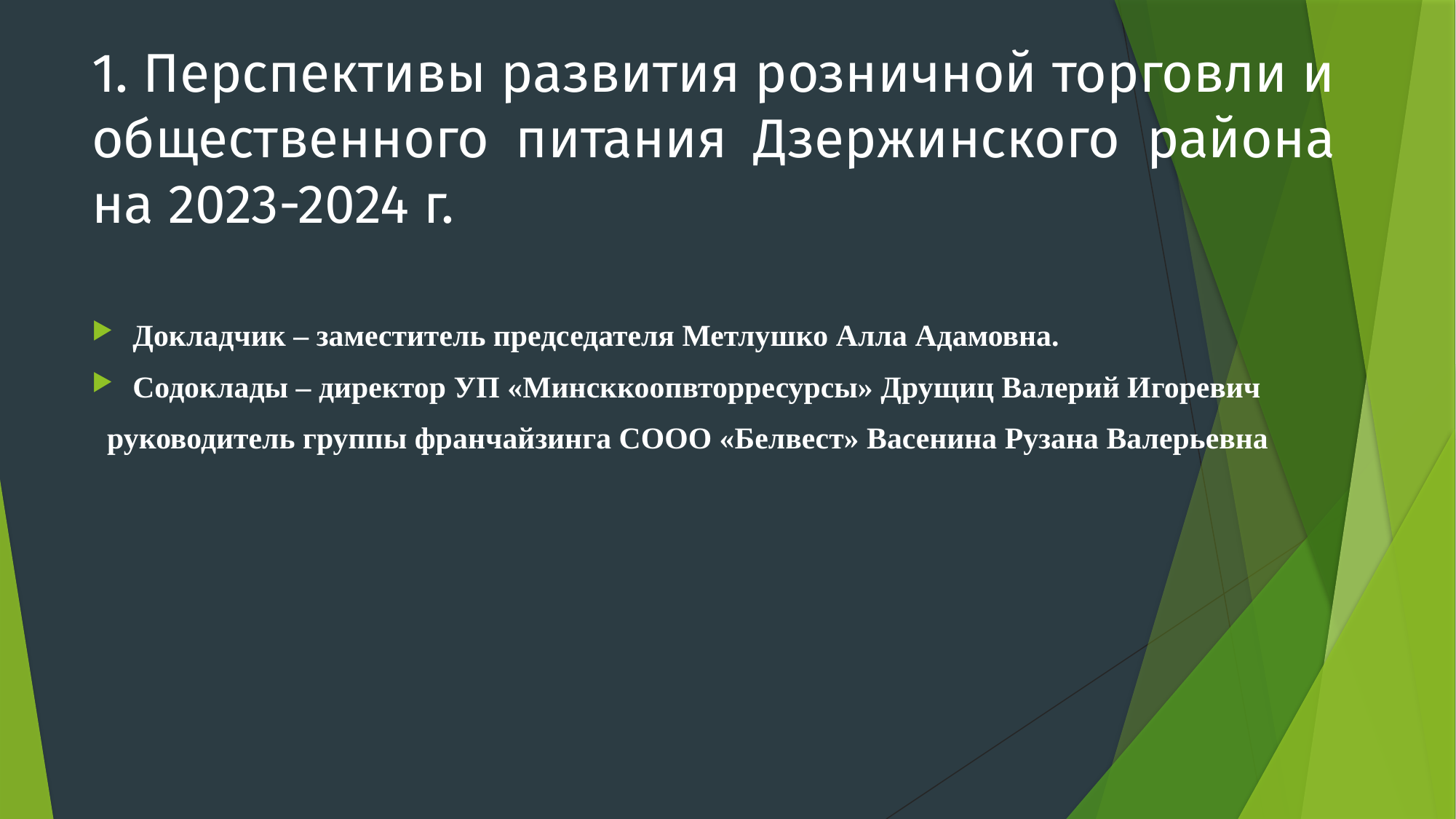

# 1. Перспективы развития розничной торговли и общественного питания Дзержинского района на 2023-2024 г.
Докладчик – заместитель председателя Метлушко Алла Адамовна.
Содоклады – директор УП «Минсккоопвторресурсы» Друщиц Валерий Игоревич
  руководитель группы франчайзинга СООО «Белвест» Васенина Рузана Валерьевна